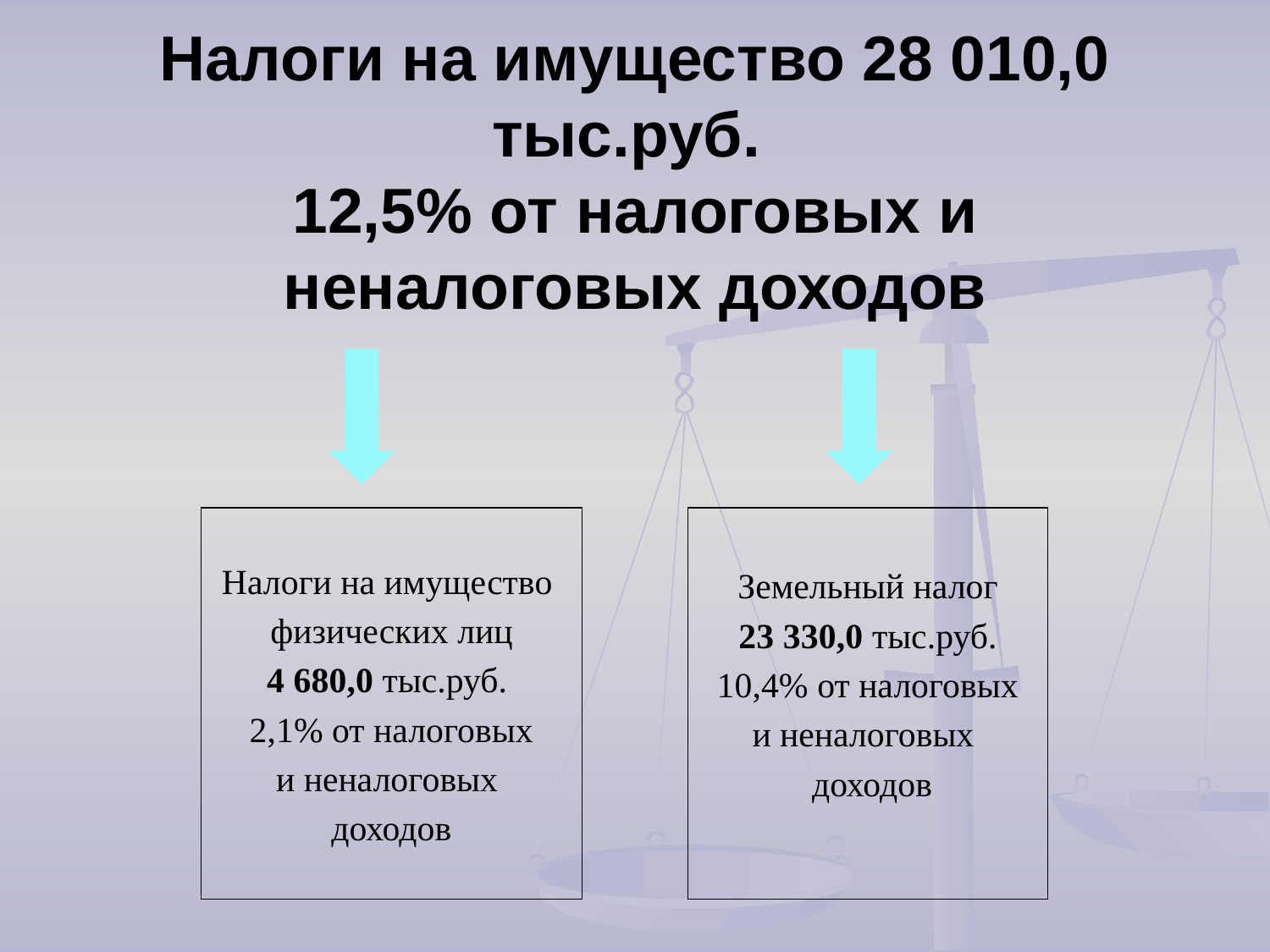

# Налоги на имущество 28 010,0 тыс.руб. 12,5% от налоговых и неналоговых доходов

Налоги на имущество
физических лиц
4 680,0 тыс.руб.
2,1% от налоговых
и неналоговых
доходов
Земельный налог
23 330,0 тыс.руб.
10,4% от налоговых
и неналоговых
 доходов